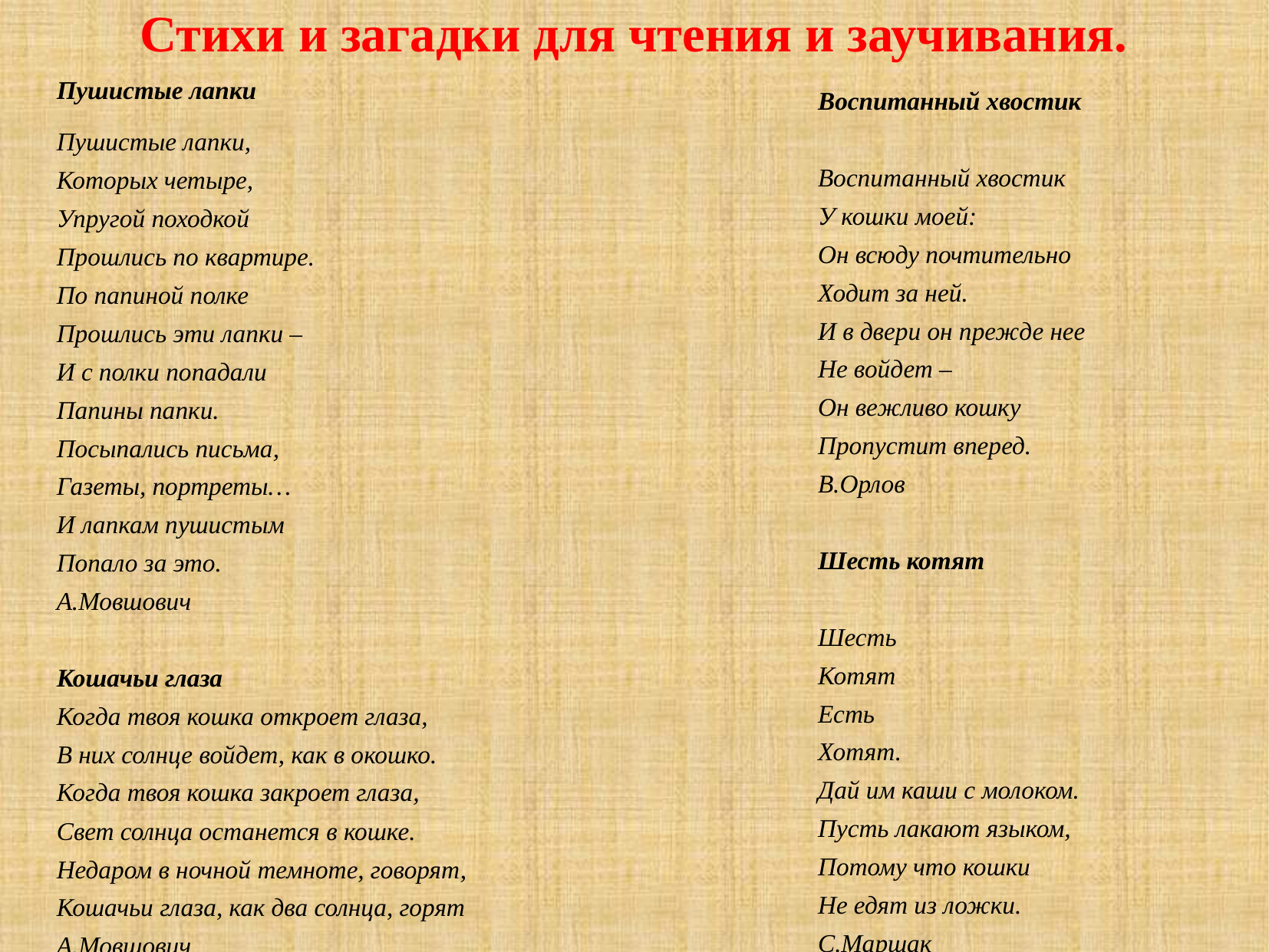

# Стихи и загадки для чтения и заучивания.

Воспитанный хвостик

Воспитанный хвостик
У кошки моей:
Он всюду почтительно
Ходит за ней.
И в двери он прежде нее
Не войдет –
Он вежливо кошку
Пропустит вперед.
В.Орлов

Шесть котят

Шесть
Котят
Есть
Хотят.
Дай им каши с молоком.
Пусть лакают языком,
Потому что кошки
Не едят из ложки.
С.Маршак

Пушистые лапки
Пушистые лапки,
Которых четыре,
Упругой походкой
Прошлись по квартире.
По папиной полке
Прошлись эти лапки –
И с полки попадали
Папины папки.
Посыпались письма,
Газеты, портреты…
И лапкам пушистым
Попало за это.
А.Мовшович

Кошачьи глаза
Когда твоя кошка откроет глаза,
В них солнце войдет, как в окошко.
Когда твоя кошка закроет глаза,
Свет солнца останется в кошке.
Недаром в ночной темноте, говорят,
Кошачьи глаза, как два солнца, горят
А.Мовшович